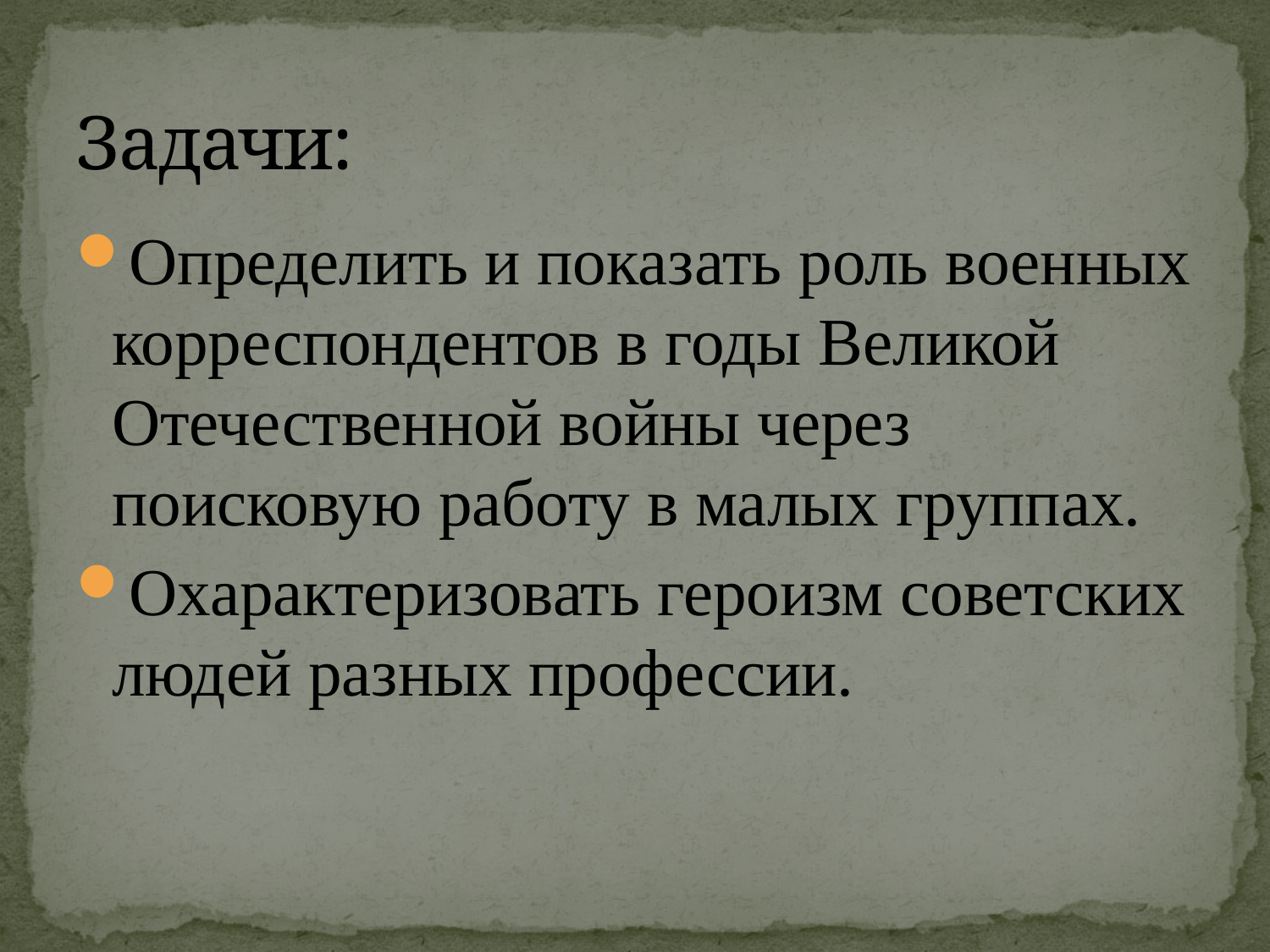

# Задачи:
Определить и показать роль военных корреспондентов в годы Великой Отечественной войны через поисковую работу в малых группах.
Охарактеризовать героизм советских людей разных профессии.